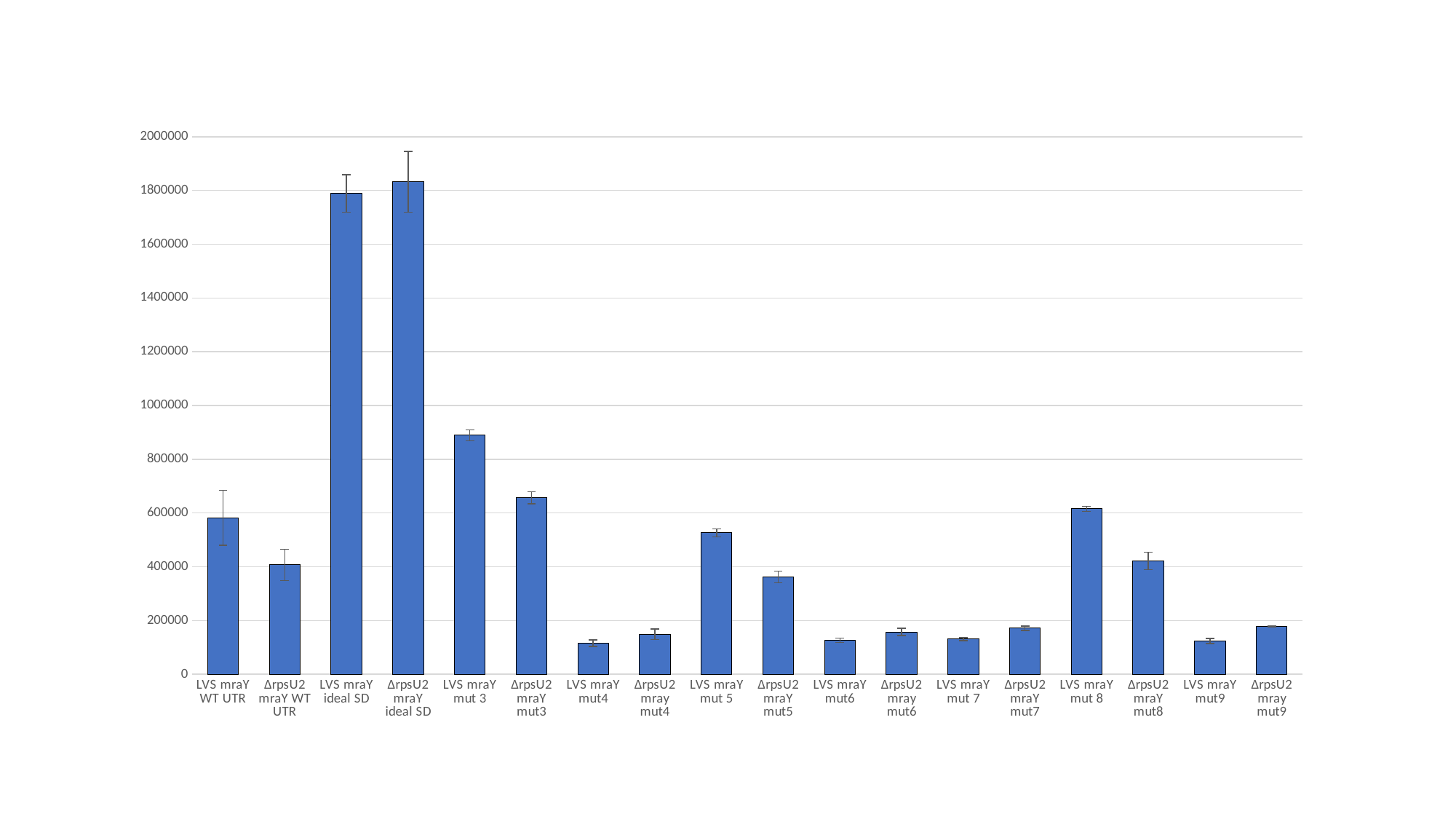

### Chart

| Category | Averages |
|---|---|
| LVS mraY WT UTR | 582036.7800220201 |
| ΔrpsU2 mraY WT UTR | 407254.3109470755 |
| LVS mraY ideal SD | 1788801.477631014 |
| ΔrpsU2 mraY ideal SD | 1832511.1077794265 |
| LVS mraY mut 3 | 888957.8750568292 |
| ΔrpsU2 mraY mut3 | 656527.825097633 |
| LVS mraY mut4 | 115638.90691349209 |
| ΔrpsU2 mray mut4 | 148613.96640860342 |
| LVS mraY mut 5 | 526389.9085955239 |
| ΔrpsU2 mraY mut5 | 362424.79832224763 |
| LVS mraY mut6 | 126595.31955053599 |
| ΔrpsU2 mray mut6 | 157535.37052910833 |
| LVS mraY mut 7 | 131005.69307863084 |
| ΔrpsU2 mraY mut7 | 171429.6608263681 |
| LVS mraY mut 8 | 615440.1013474348 |
| ΔrpsU2 mraY mut8 | 421533.92290955404 |
| LVS mraY mut9 | 124107.12553618464 |
| ΔrpsU2 mray mut9 | 177447.27135742517 |